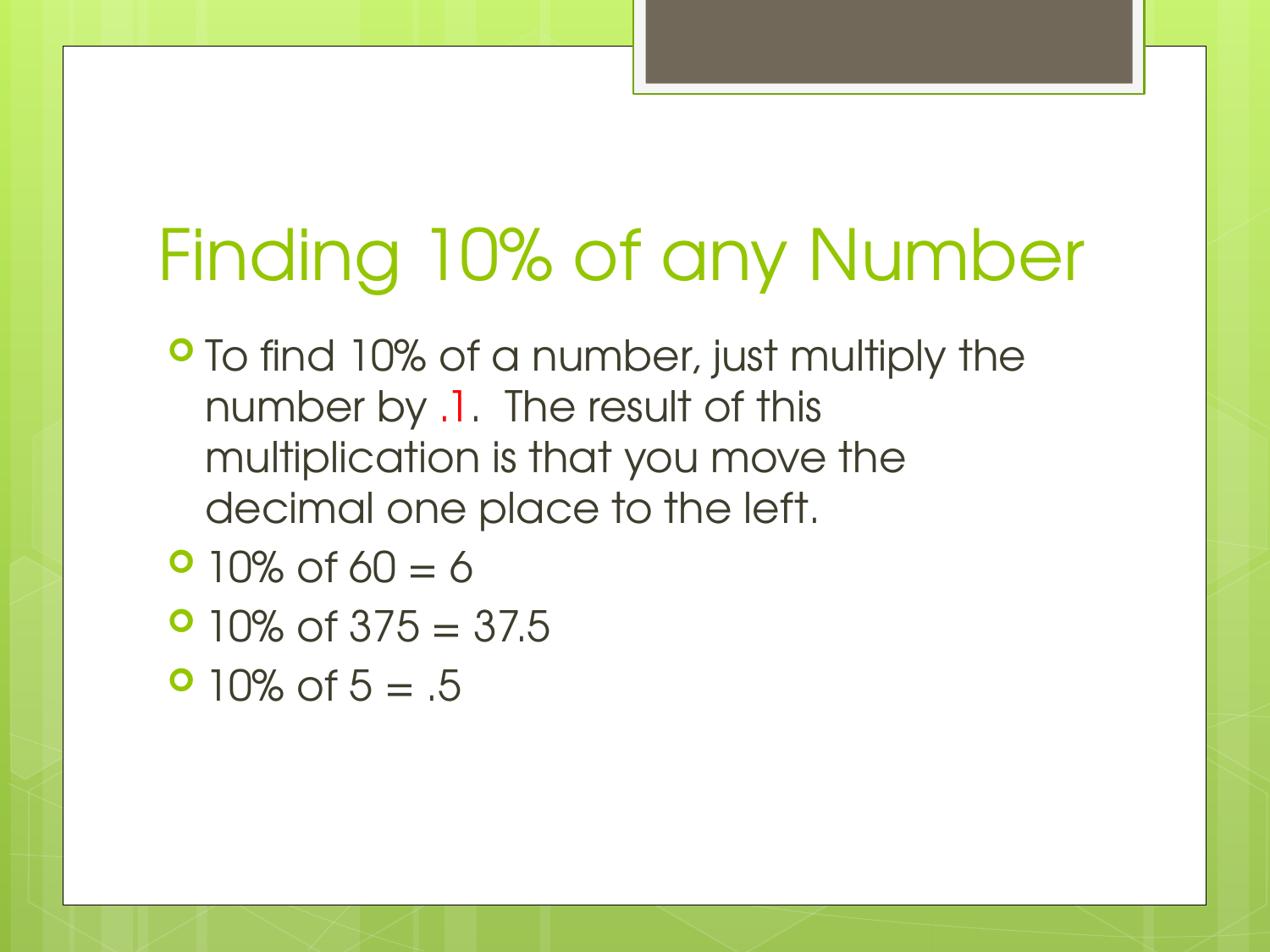

# Finding 10% of any Number
To find 10% of a number, just multiply the number by .1.  The result of this multiplication is that you move the decimal one place to the left.
10% of 60 = 6
10% of 375 = 37.5
10% of 5 = .5